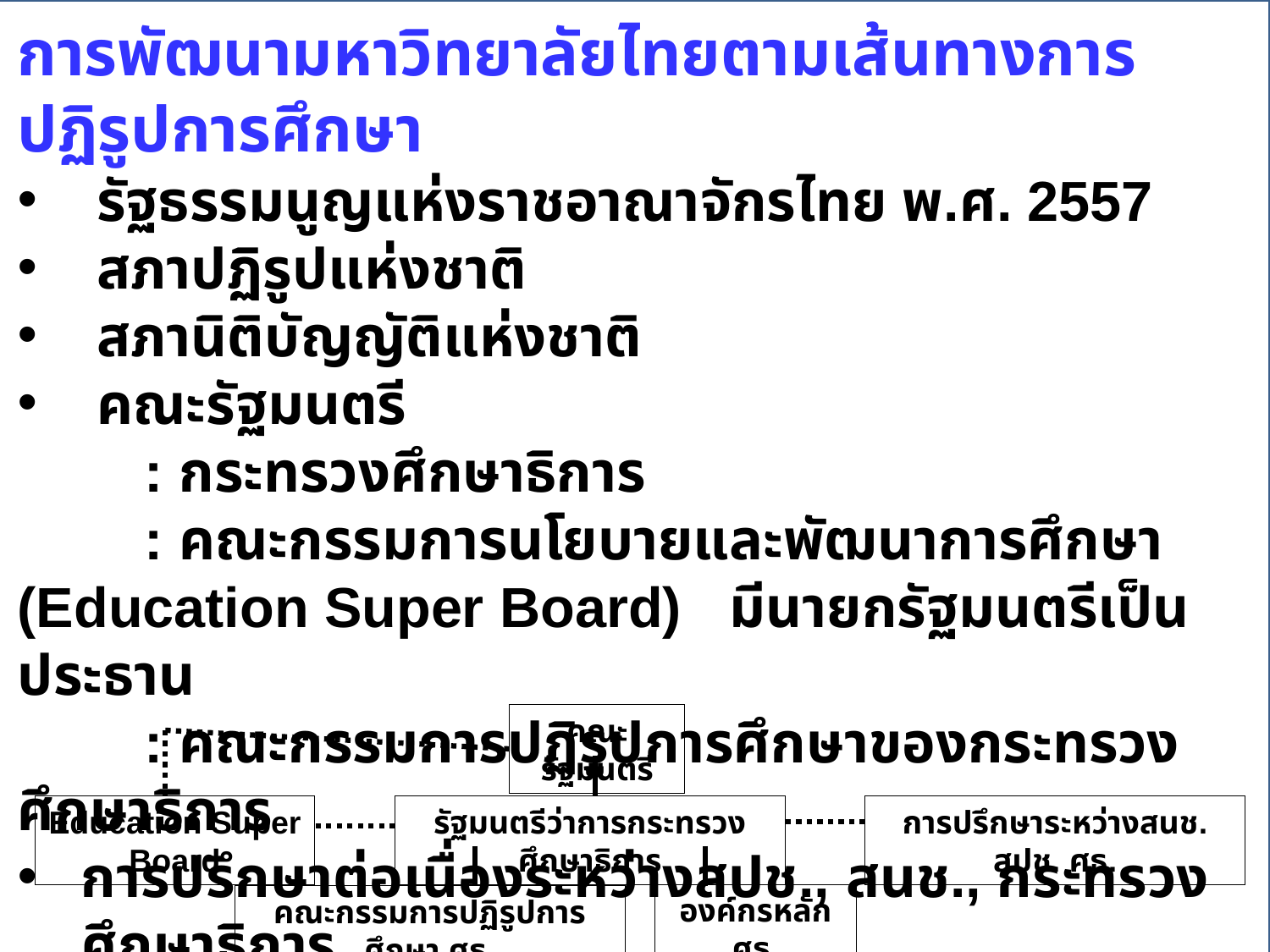

การพัฒนามหาวิทยาลัยไทยตามเส้นทางการปฏิรูปการศึกษา
รัฐธรรมนูญแห่งราชอาณาจักรไทย พ.ศ. 2557
สภาปฏิรูปแห่งชาติ
สภานิติบัญญัติแห่งชาติ
คณะรัฐมนตรี
	: กระทรวงศึกษาธิการ
	: คณะกรรมการนโยบายและพัฒนาการศึกษา (Education Super Board)   มีนายกรัฐมนตรีเป็นประธาน
	: คณะกรรมการปฏิรูปการศึกษาของกระทรวงศึกษาธิการ
การปรึกษาต่อเนื่องระหว่างสปช., สนช., กระทรวงศึกษาธิการ
คณะรัฐมนตรี
Education Super Board
รัฐมนตรีว่าการกระทรวงศึกษาธิการ
การปรึกษาระหว่างสนช. สปช. ศธ.
1
องค์กรหลัก ศธ.
คณะกรรมการปฏิรูปการศึกษา ศธ.